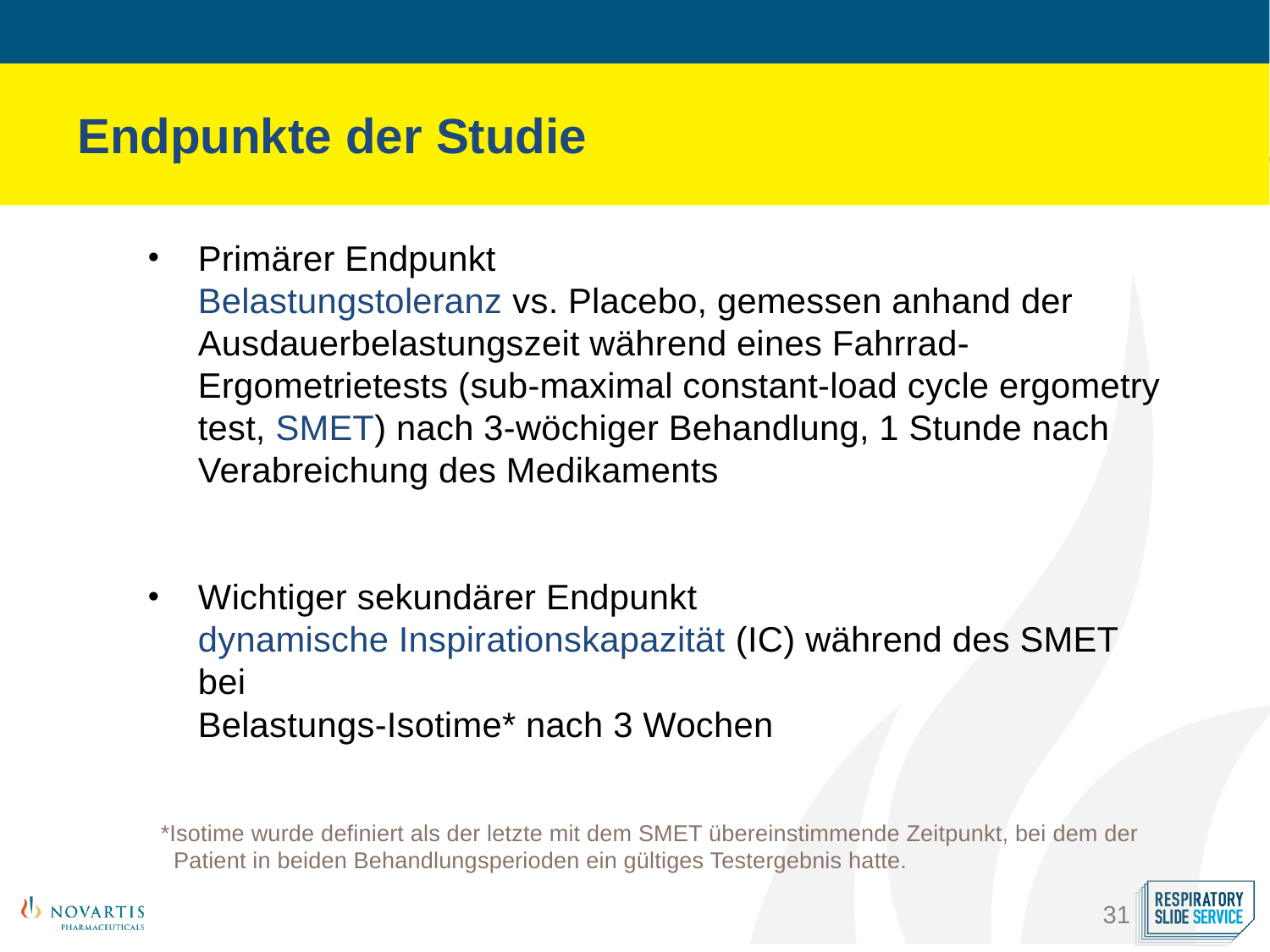

Endpunkte der Studie
Primärer Endpunkt
Belastungstoleranz vs. Placebo, gemessen anhand der Ausdauerbelastungszeit während eines Fahrrad-Ergometrietests (sub-maximal constant-load cycle ergometry test, SMET) nach 3-wöchiger Behandlung, 1 Stunde nach Verabreichung des Medikaments

Wichtiger sekundärer Endpunkt
dynamische Inspirationskapazität (IC) während des SMET bei
Belastungs-Isotime* nach 3 Wochen
*Isotime wurde definiert als der letzte mit dem SMET übereinstimmende Zeitpunkt, bei dem der
  Patient in beiden Behandlungsperioden ein gültiges Testergebnis hatte.